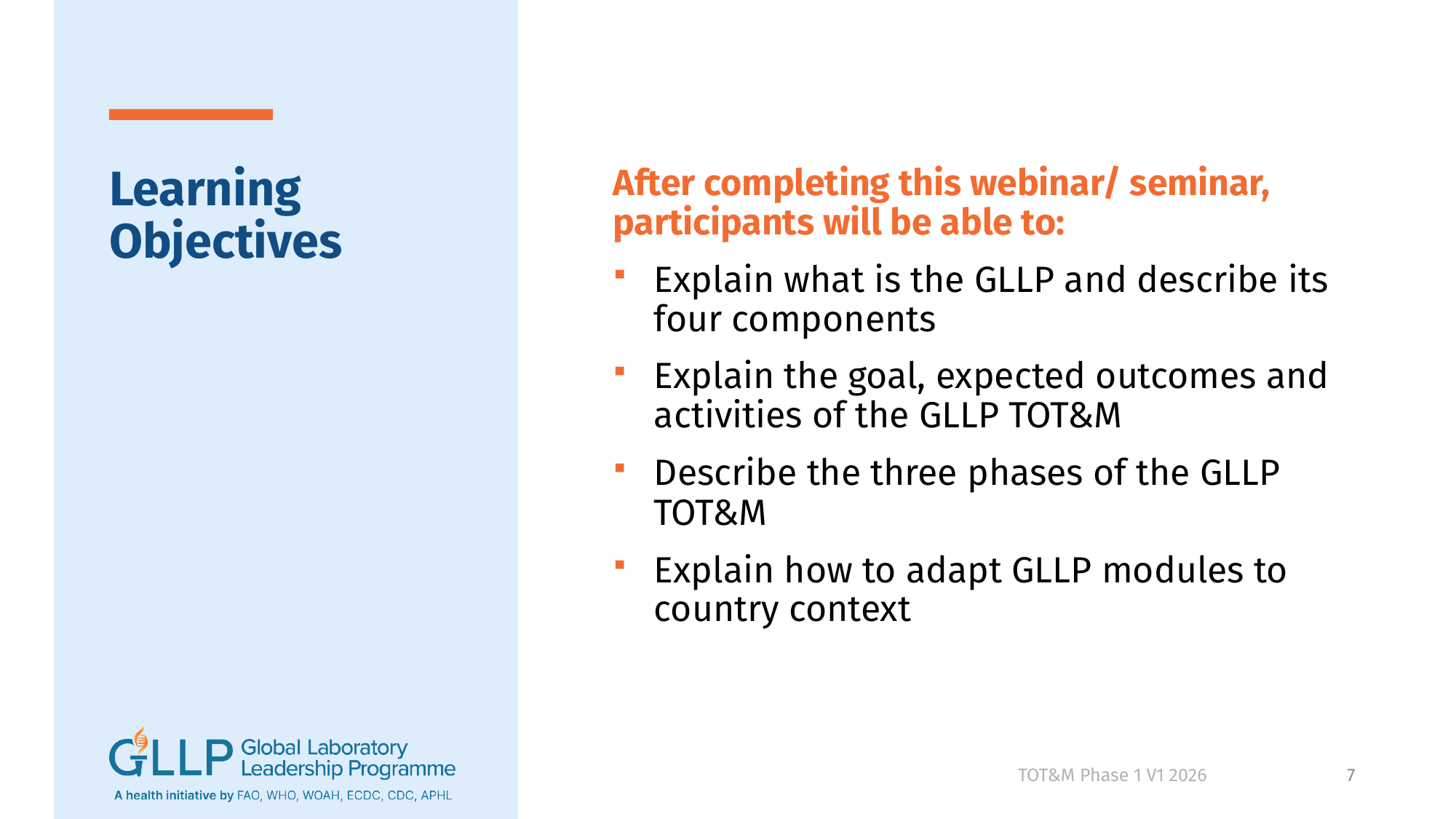

# Learning Objectives
After completing this webinar/ seminar, participants will be able to:
Explain what is the GLLP and describe its four components
Explain the goal, expected outcomes and activities of the GLLP TOT&M
Describe the three phases of the GLLP TOT&M
Explain how to adapt GLLP modules to country context

TOT&M Phase 1 V1 2026
7